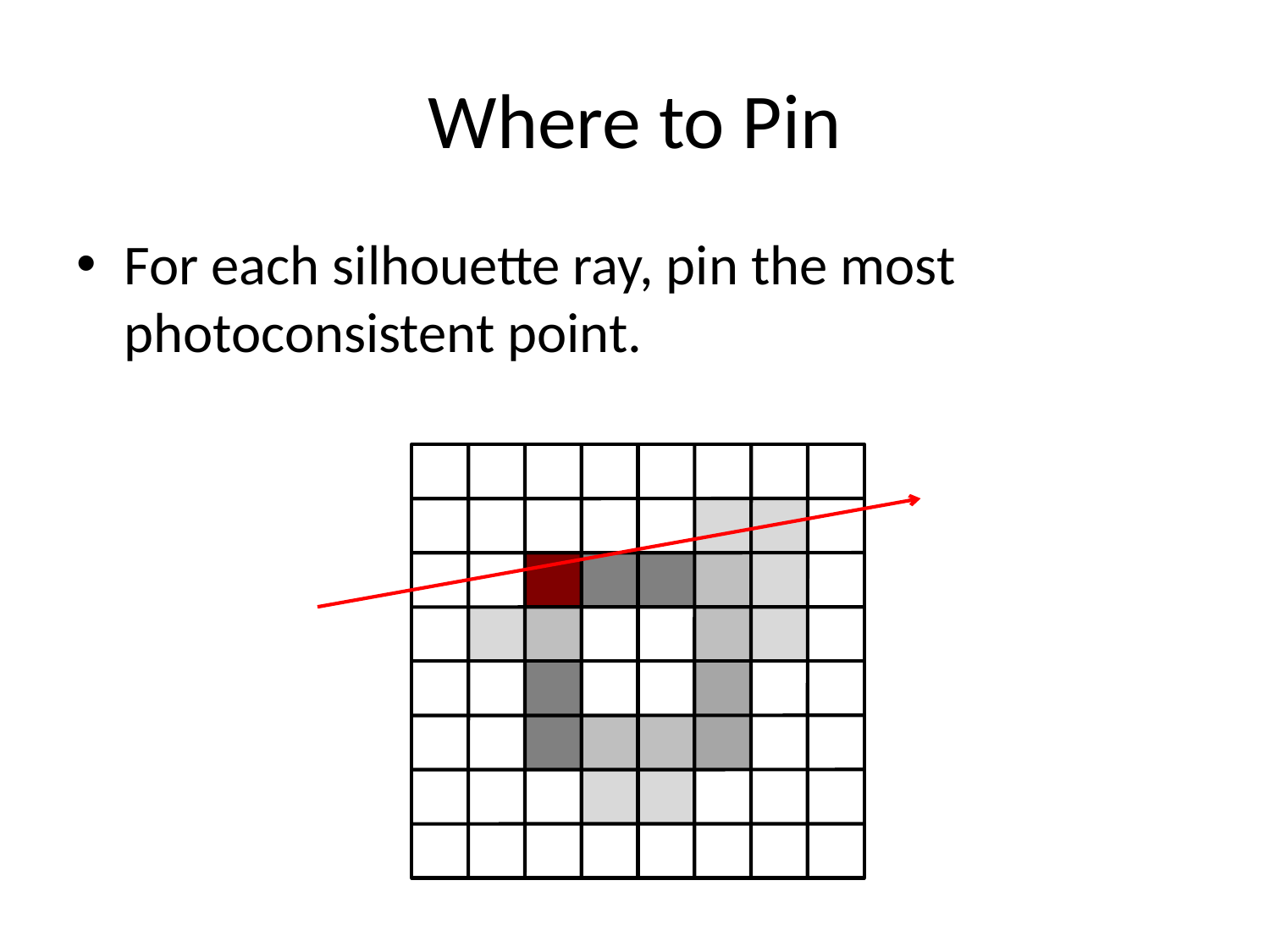

# Where to Pin
For each silhouette ray, pin the most photoconsistent point.